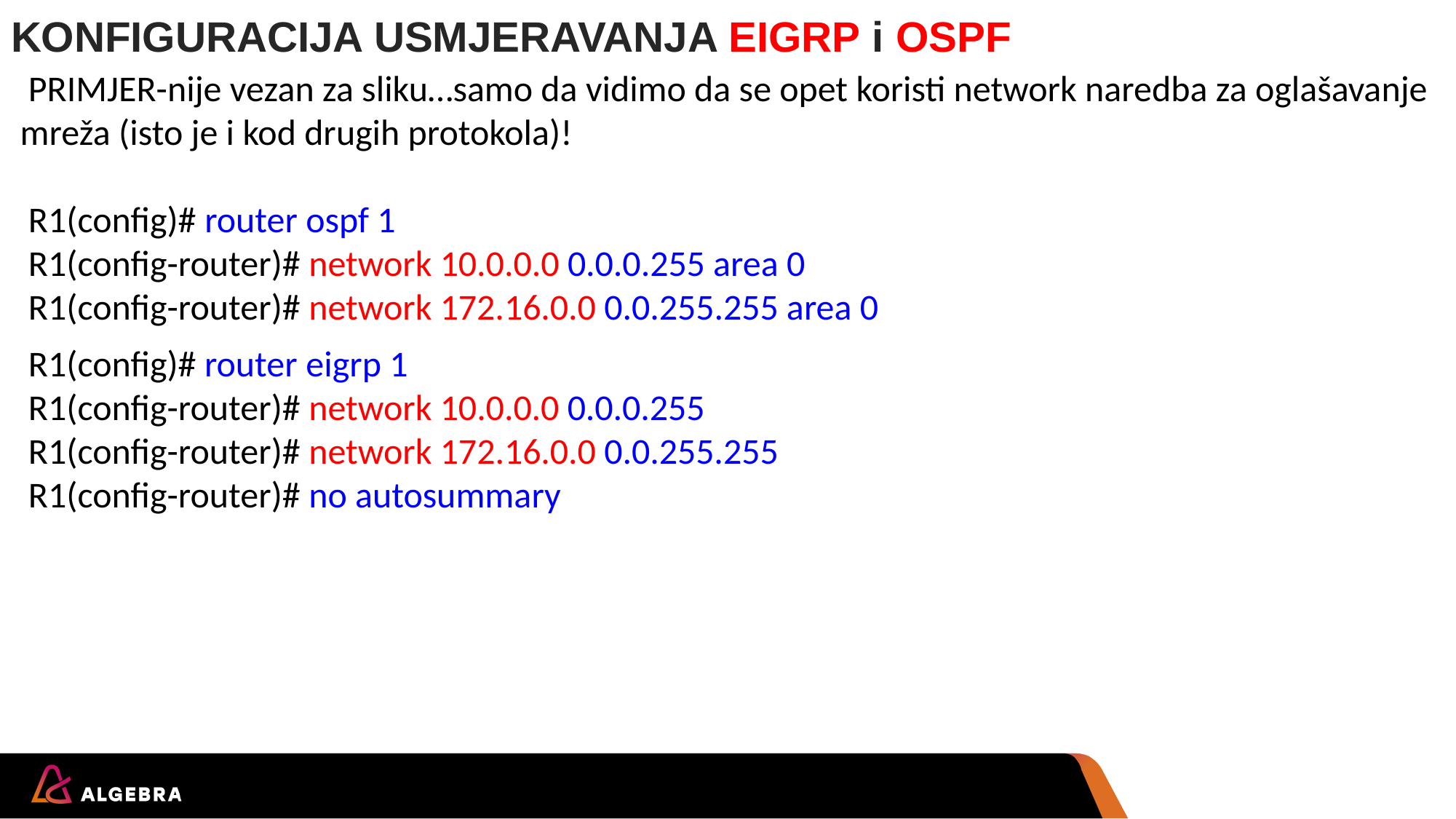

# KONFIGURACIJA USMJERAVANJA EIGRP i OSPF
 PRIMJER-nije vezan za sliku…samo da vidimo da se opet koristi network naredba za oglašavanje mreža (isto je i kod drugih protokola)!

 R1(config)# router ospf 1
 R1(config-router)# network 10.0.0.0 0.0.0.255 area 0
 R1(config-router)# network 172.16.0.0 0.0.255.255 area 0
 R1(config)# router eigrp 1
 R1(config-router)# network 10.0.0.0 0.0.0.255
 R1(config-router)# network 172.16.0.0 0.0.255.255
 R1(config-router)# no autosummary